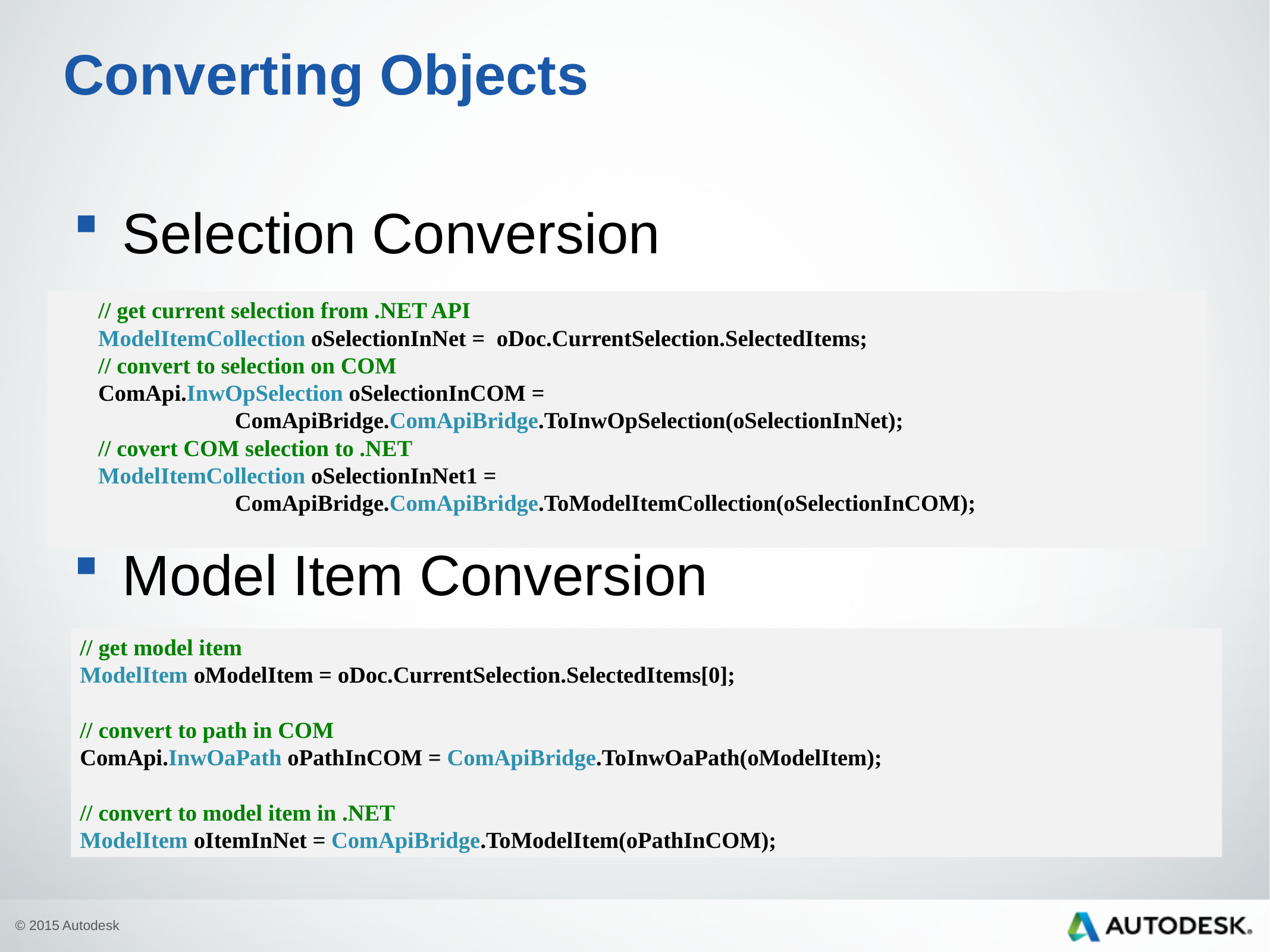

# Converting Objects
Selection Conversion

Model Item Conversion
// get current selection from .NET API
ModelItemCollection oSelectionInNet =  oDoc.CurrentSelection.SelectedItems;
// convert to selection on COM
ComApi.InwOpSelection oSelectionInCOM =
		ComApiBridge.ComApiBridge.ToInwOpSelection(oSelectionInNet);
// covert COM selection to .NET
ModelItemCollection oSelectionInNet1 =
		ComApiBridge.ComApiBridge.ToModelItemCollection(oSelectionInCOM);

// get model item
ModelItem oModelItem = oDoc.CurrentSelection.SelectedItems[0];

// convert to path in COM
ComApi.InwOaPath oPathInCOM = ComApiBridge.ToInwOaPath(oModelItem);

// convert to model item in .NET
ModelItem oItemInNet = ComApiBridge.ToModelItem(oPathInCOM);